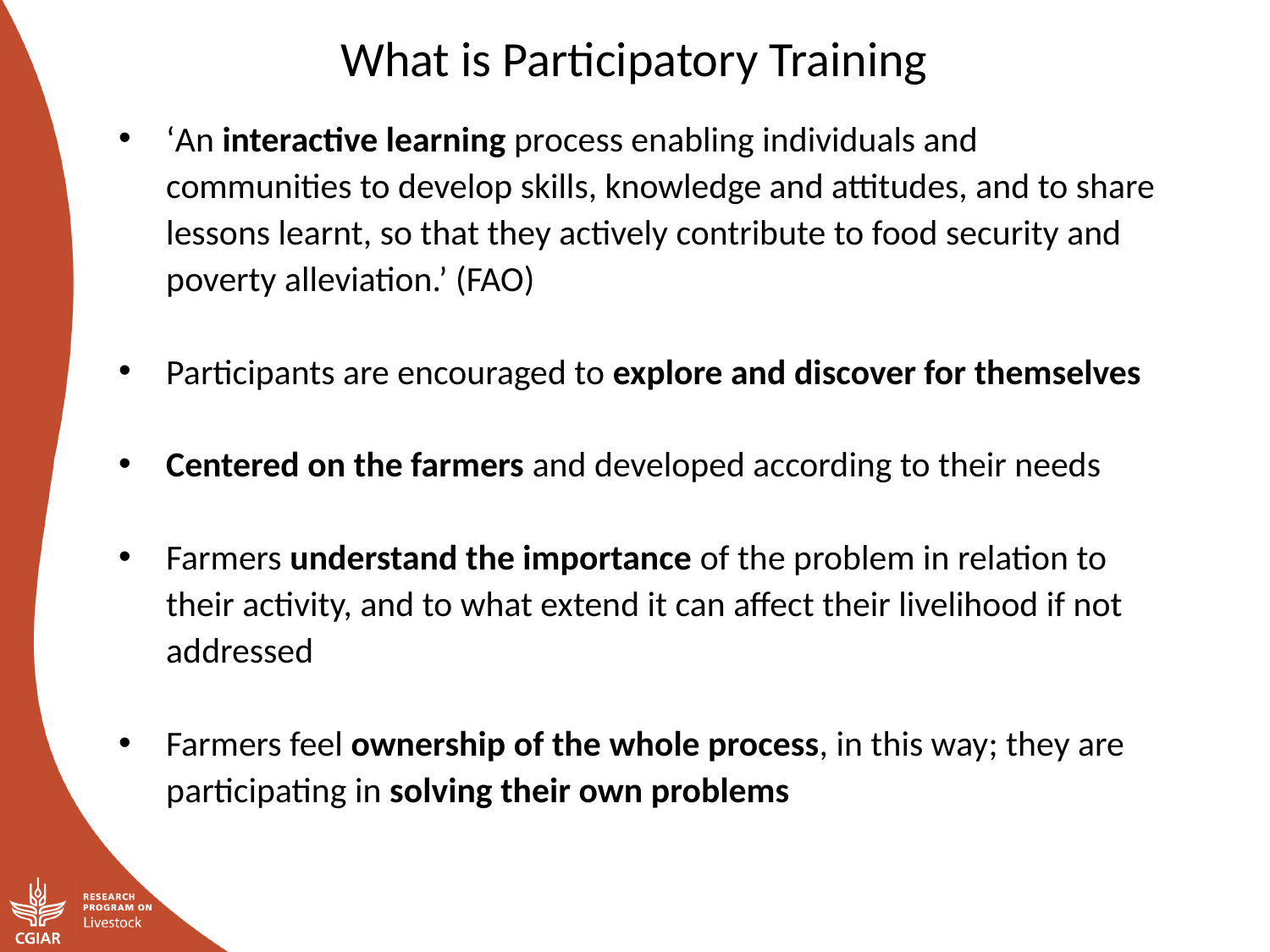

What is Participatory Training
‘An interactive learning process enabling individuals and communities to develop skills, knowledge and attitudes, and to share lessons learnt, so that they actively contribute to food security and poverty alleviation.’ (FAO)

Participants are encouraged to explore and discover for themselves

Centered on the farmers and developed according to their needs

Farmers understand the importance of the problem in relation to their activity, and to what extend it can affect their livelihood if not addressed

Farmers feel ownership of the whole process, in this way; they are participating in solving their own problems